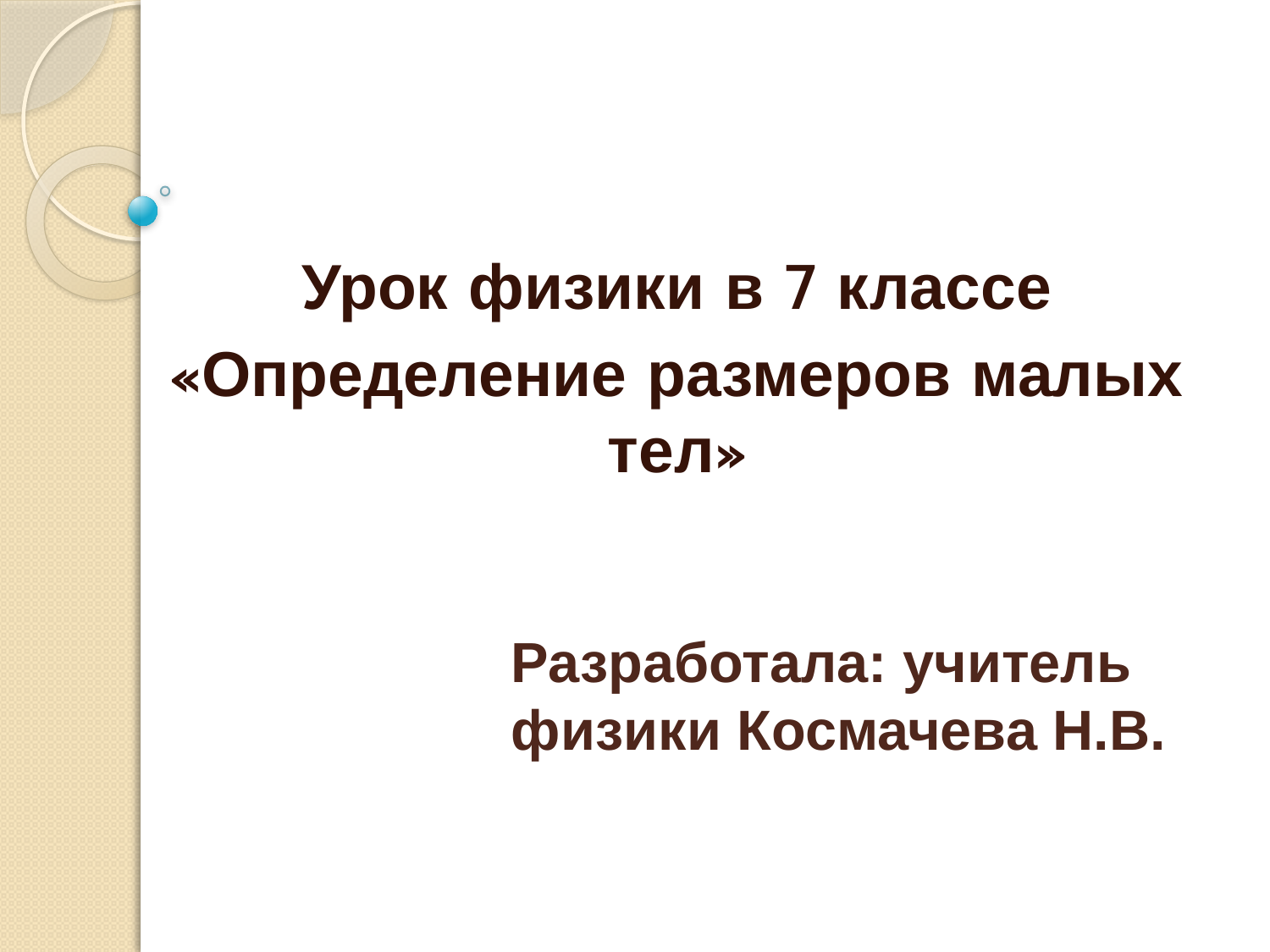

#
Урок физики в 7 классе
«Определение размеров малых тел»
Разработала: учитель физики Космачева Н.В.